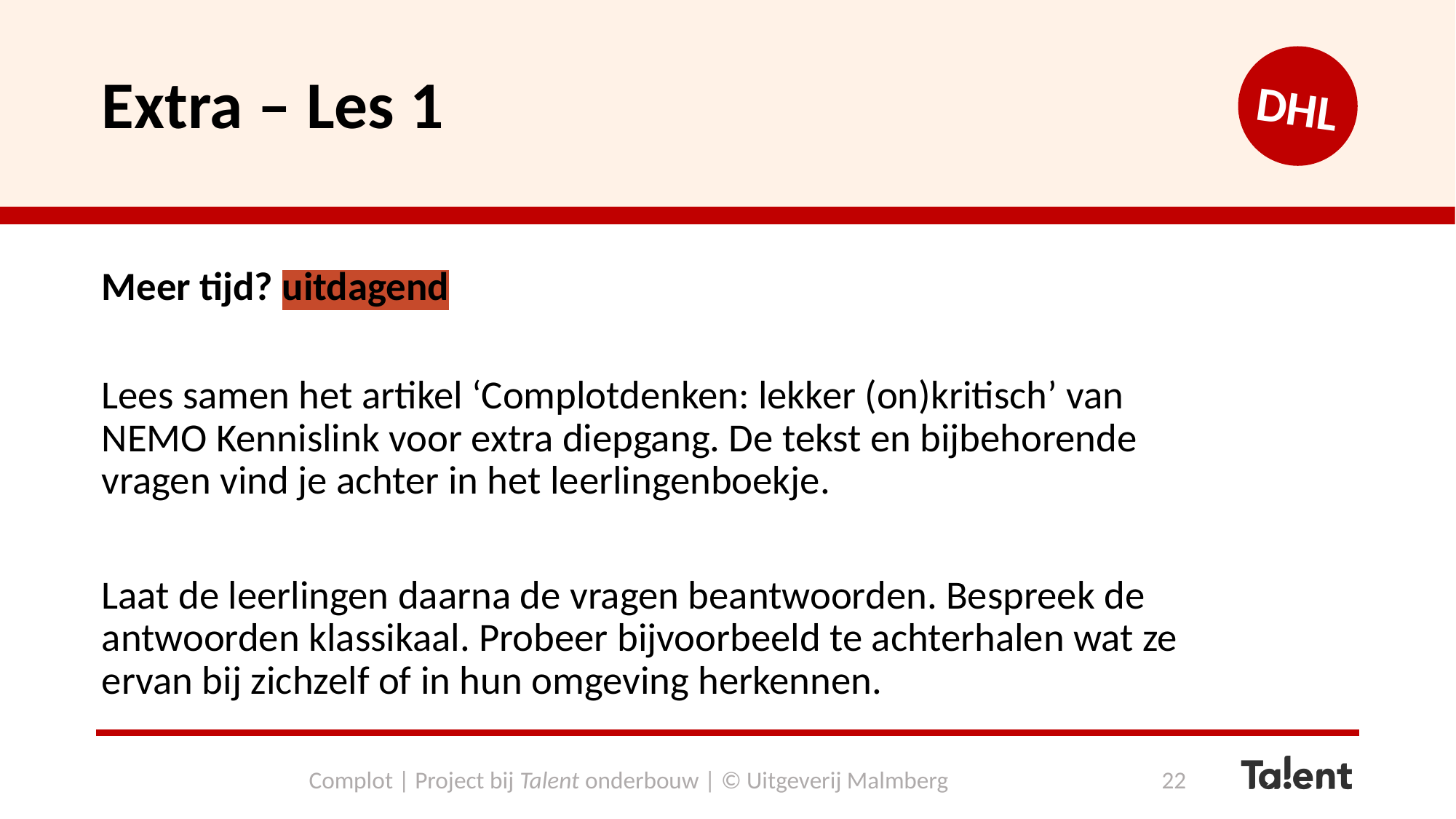

# Extra – Les 1
DHL
Meer tijd? uitdagend

Lees samen het artikel ‘Complotdenken: lekker (on)kritisch’ van NEMO Kennislink voor extra diepgang. De tekst en bijbehorende vragen vind je achter in het leerlingenboekje.

Laat de leerlingen daarna de vragen beantwoorden. Bespreek de antwoorden klassikaal. Probeer bijvoorbeeld te achterhalen wat ze ervan bij zichzelf of in hun omgeving herkennen.

Complot | Project bij Talent onderbouw | © Uitgeverij Malmberg
22